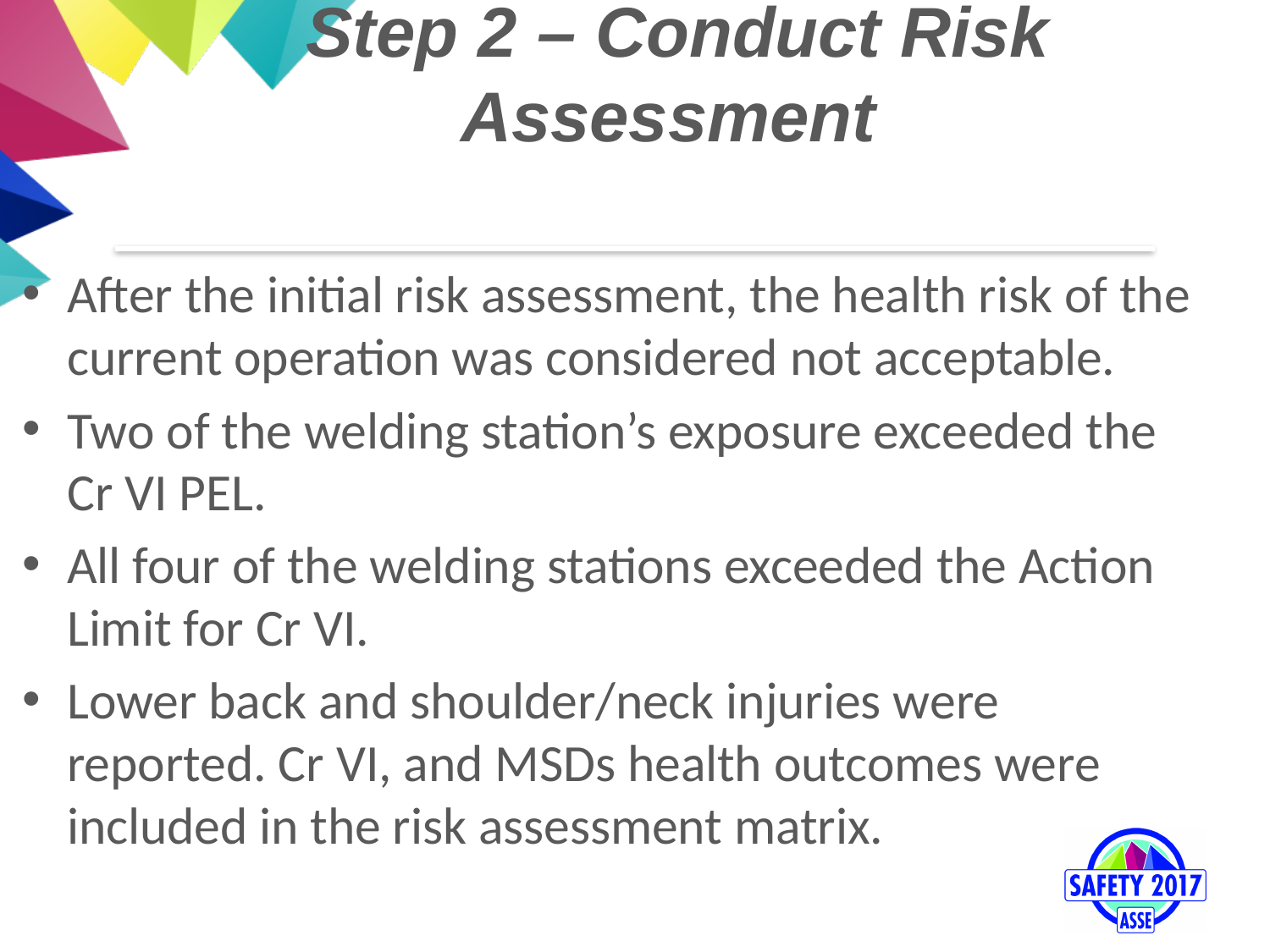

# Step 2 – Conduct Risk Assessment
After the initial risk assessment, the health risk of the current operation was considered not acceptable.
Two of the welding station’s exposure exceeded the Cr VI PEL.
All four of the welding stations exceeded the Action Limit for Cr VI.
Lower back and shoulder/neck injuries were reported. Cr VI, and MSDs health outcomes were included in the risk assessment matrix.